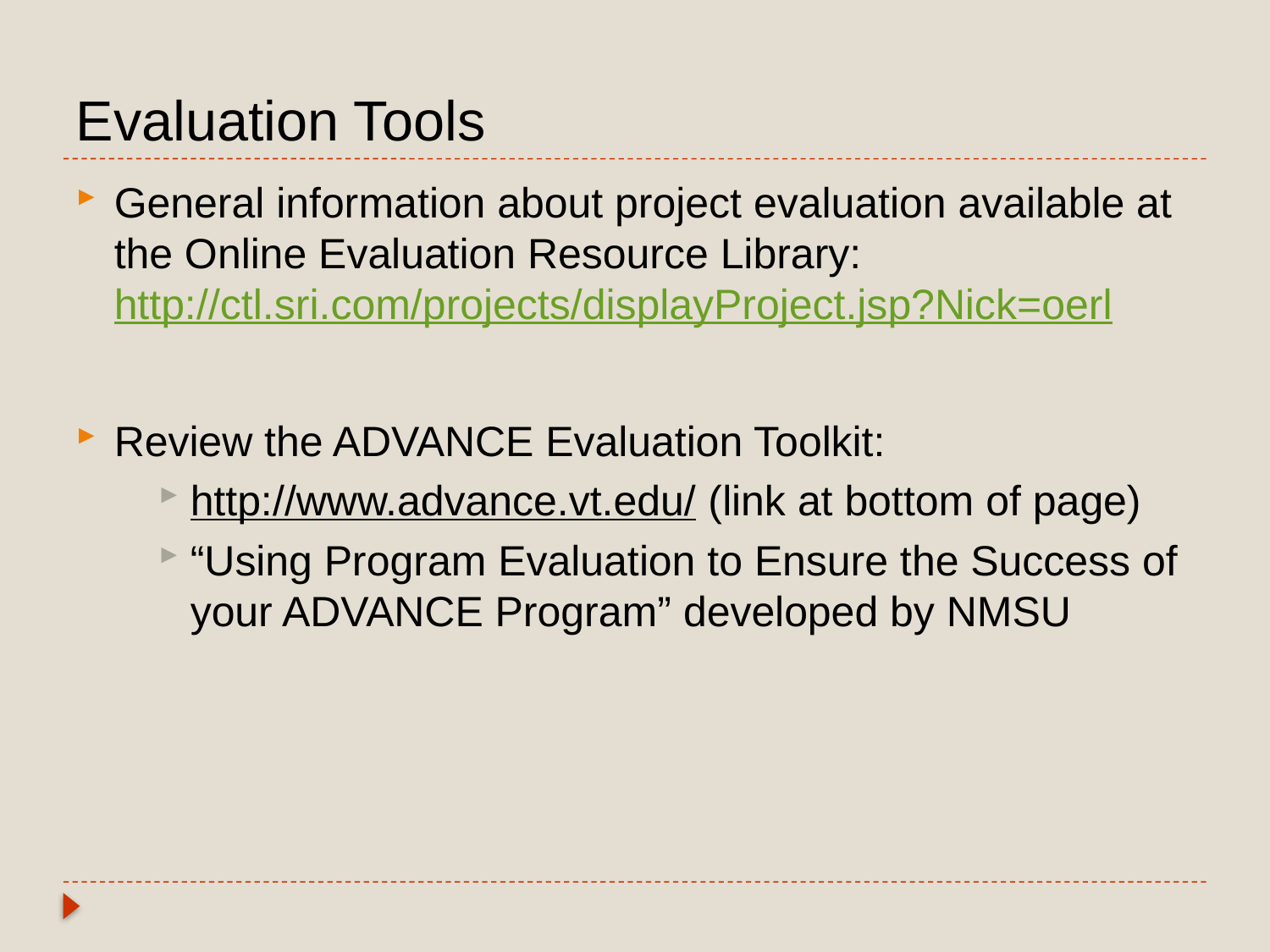

# Evaluation Tools
General information about project evaluation available at the Online Evaluation Resource Library: http://ctl.sri.com/projects/displayProject.jsp?Nick=oerl

Review the ADVANCE Evaluation Toolkit:
http://www.advance.vt.edu/ (link at bottom of page)
“Using Program Evaluation to Ensure the Success of your ADVANCE Program” developed by NMSU